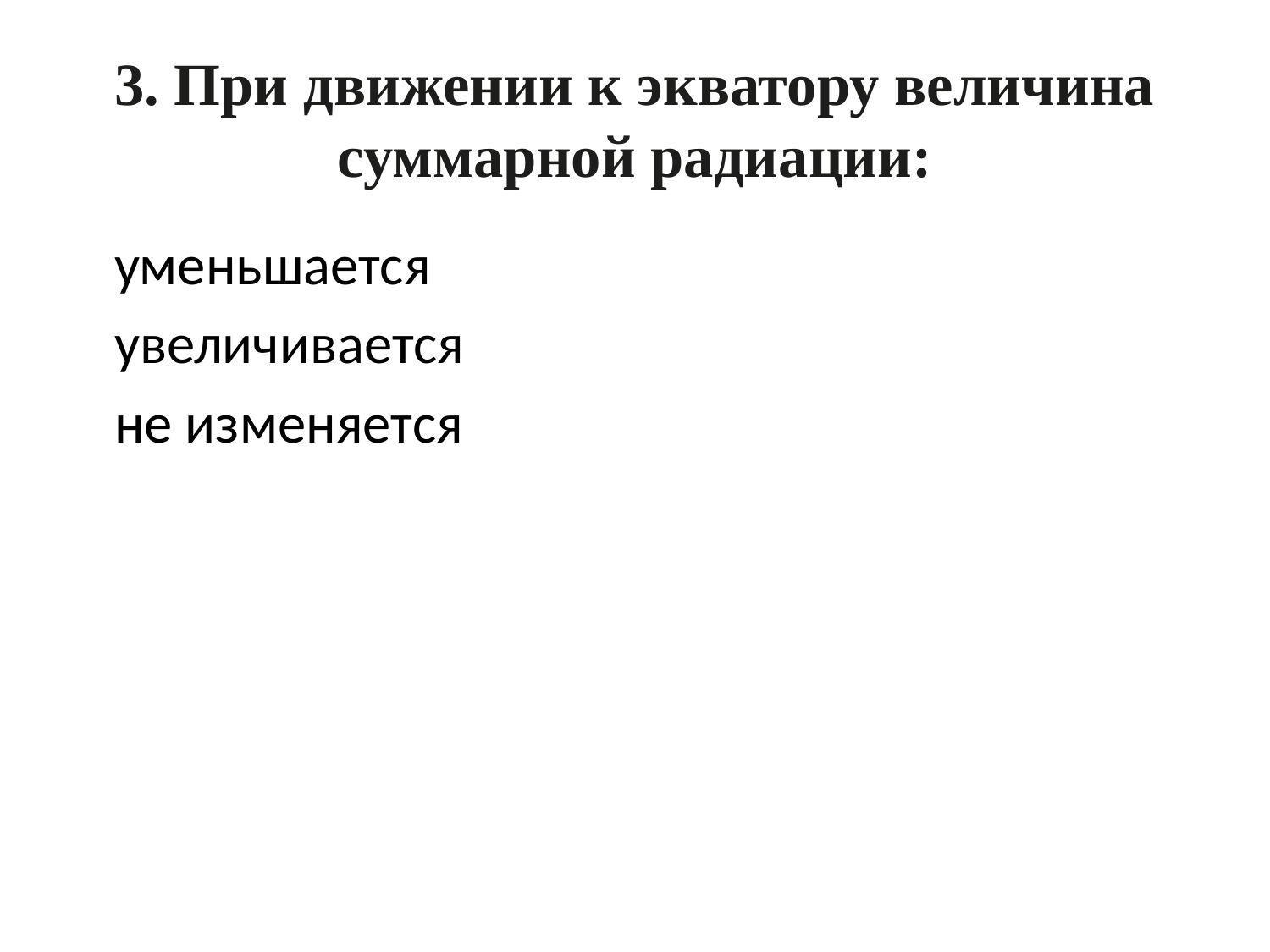

# 3. При движении к экватору величина суммарной радиации:
   уменьшается
   увеличивается
   не изменяется